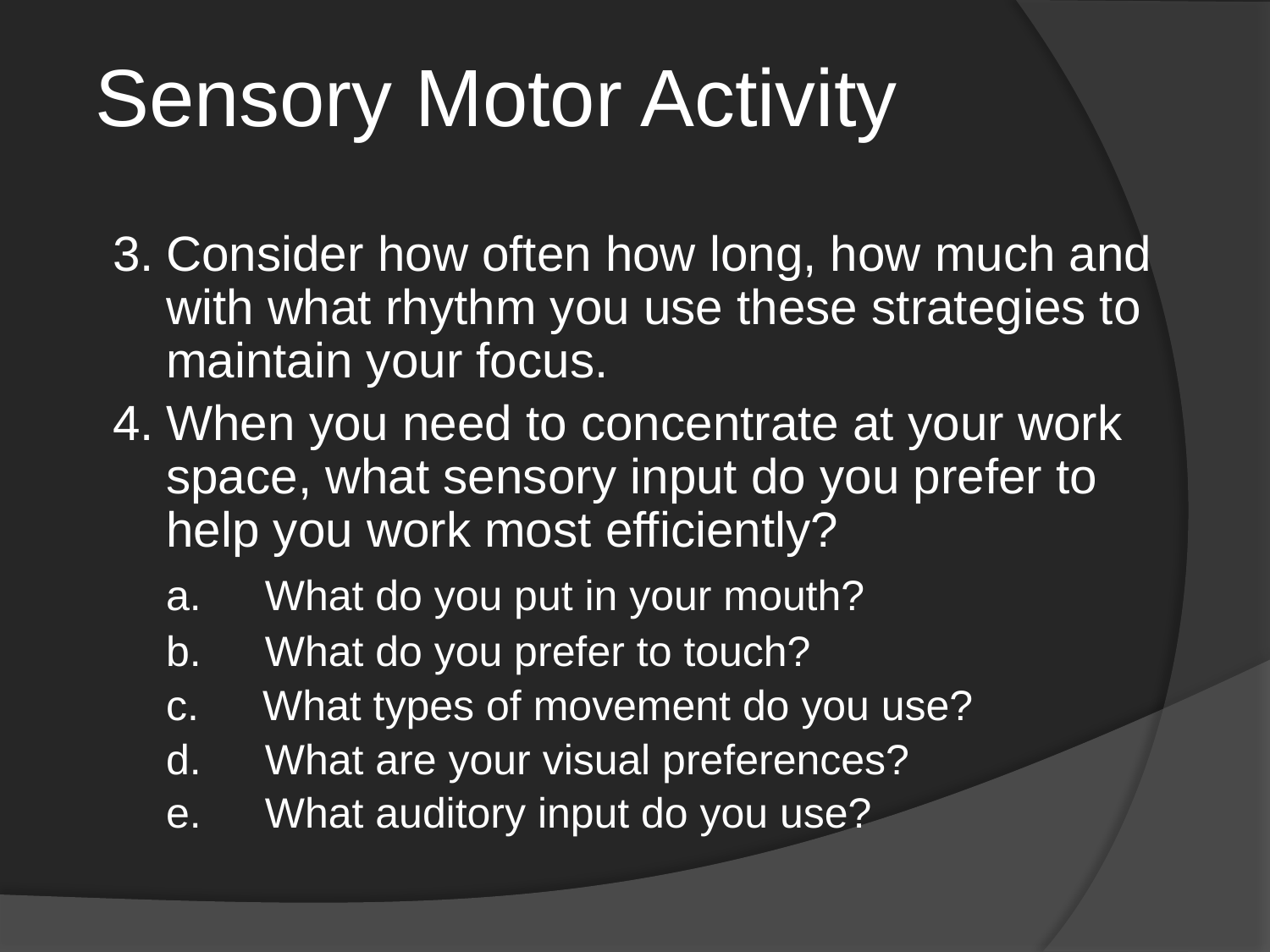

# Sensory Motor Activity
3. Consider how often how long, how much and with what rhythm you use these strategies to maintain your focus.
4. When you need to concentrate at your work space, what sensory input do you prefer to help you work most efficiently?
	a.      What do you put in your mouth?
	b.      What do you prefer to touch?
	c.      What types of movement do you use?
	d.      What are your visual preferences?
	e.      What auditory input do you use?